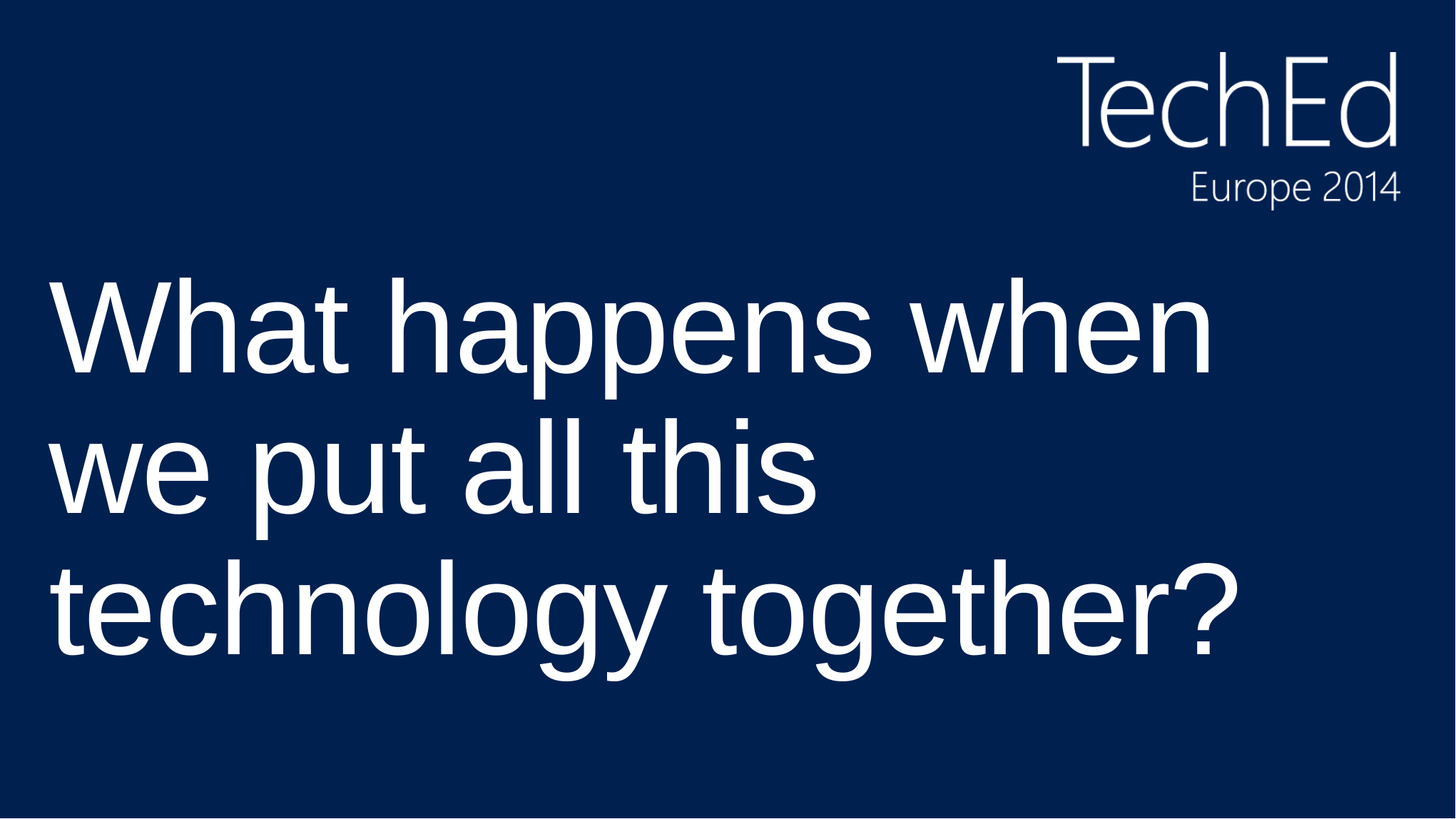

# What happens when we put all this technology together?